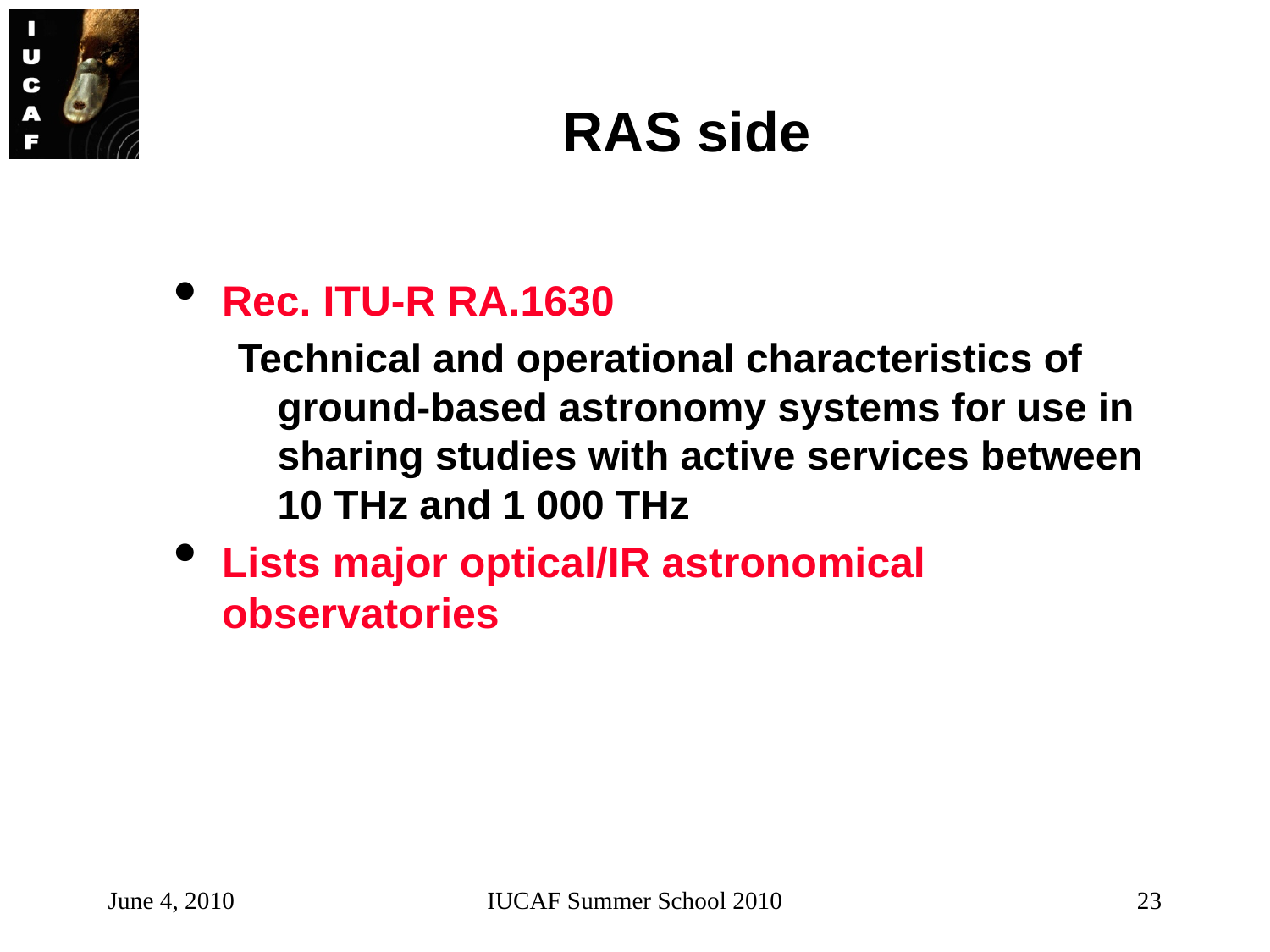

# RAS side
Rec. ITU-R RA.1630
Technical and operational characteristics of ground-based astronomy systems for use in sharing studies with active services between
10 THz and 1 000 THz
Lists major optical/IR astronomical observatories
June 4, 2010
IUCAF Summer School 2010
23